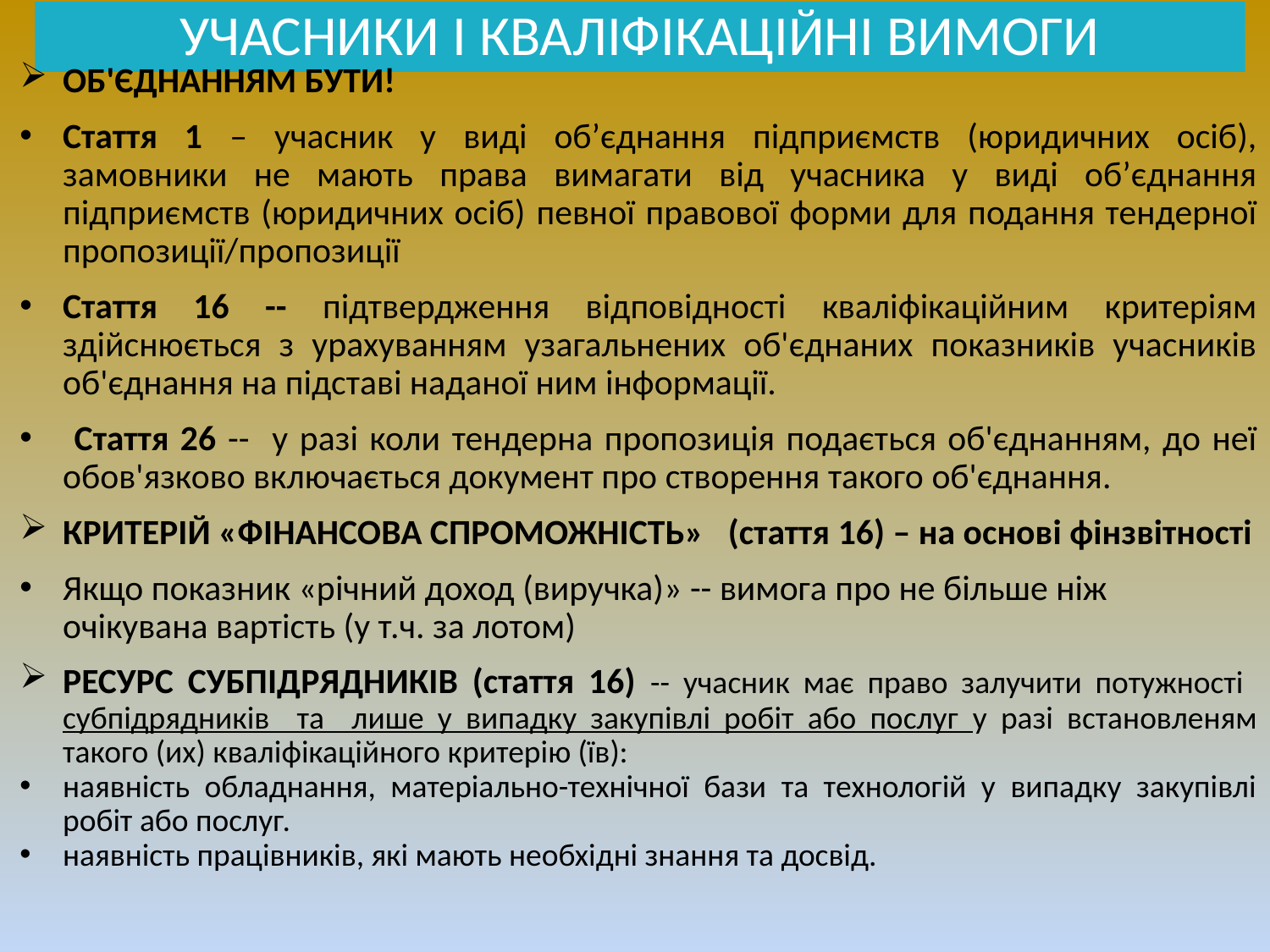

# УЧАСНИКИ І КВАЛІФІКАЦІЙНІ ВИМОГИ
ОБ'ЄДНАННЯМ БУТИ!
Стаття 1 – учасник у виді об’єднання підприємств (юридичних осіб), замовники не мають права вимагати від учасника у виді об’єднання підприємств (юридичних осіб) певної правової форми для подання тендерної пропозиції/пропозиції
Стаття 16 -- підтвердження відповідності кваліфікаційним критеріям здійснюється з урахуванням узагальнених об'єднаних показників учасників об'єднання на підставі наданої ним інформації.
 Стаття 26 --  у разі коли тендерна пропозиція подається об'єднанням, до неї обов'язково включається документ про створення такого об'єднання.
КРИТЕРІЙ «ФІНАНСОВА СПРОМОЖНІСТЬ»   (стаття 16) – на основі фінзвітності
Якщо показник «річний доход (виручка)» -- вимога про не більше ніж очікувана вартість (у т.ч. за лотом)
РЕСУРС СУБПІДРЯДНИКІВ (стаття 16) -- учасник має право залучити потужності  субпідрядників  та  лише у випадку закупівлі робіт або послуг у разі встановленям такого (их) кваліфікаційного критерію (їв):
наявність обладнання, матеріально-технічної бази та технологій у випадку закупівлі робіт або послуг.
наявність працівників, які мають необхідні знання та досвід.